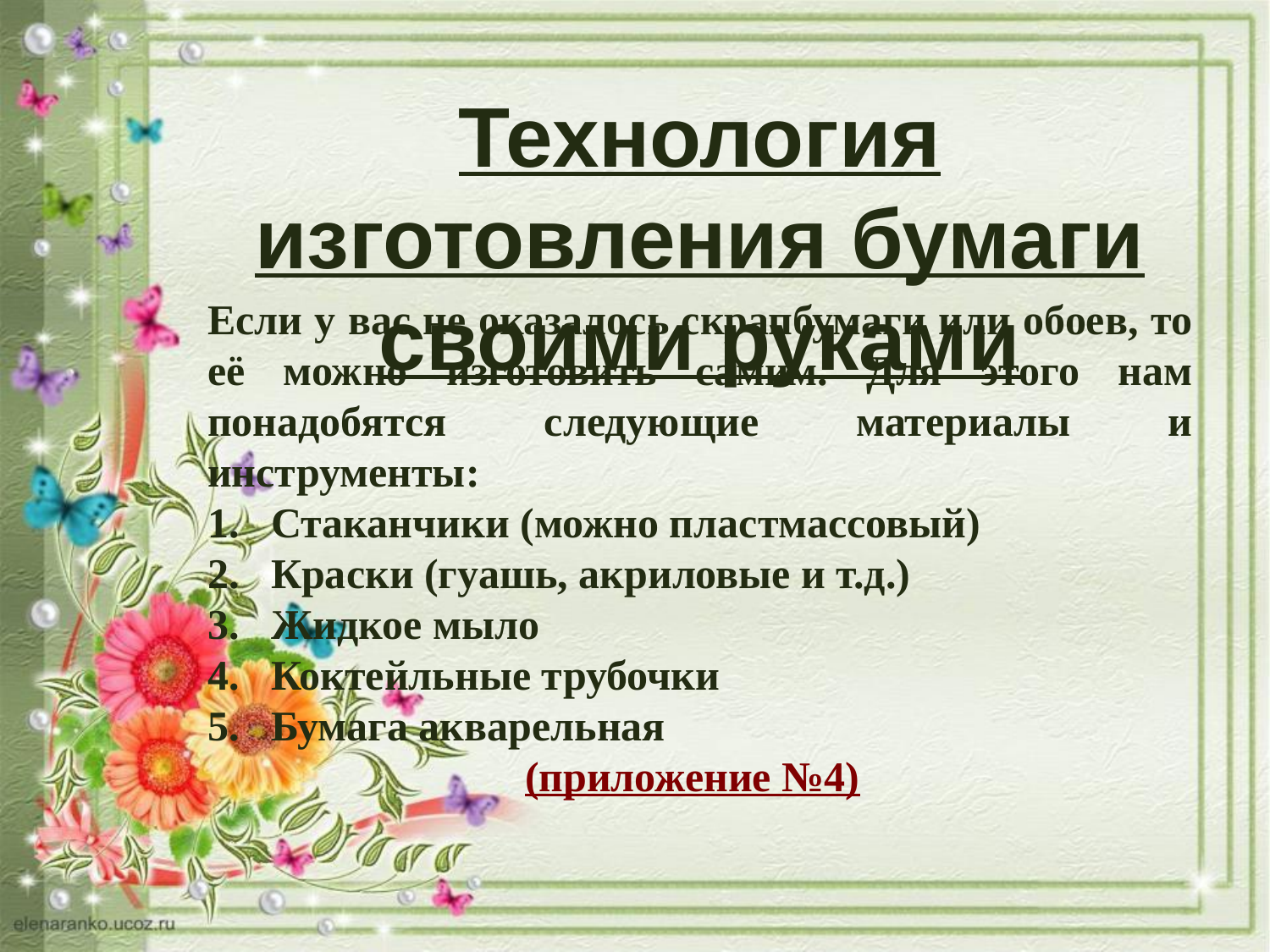

Технология изготовления бумаги своими руками
Если у вас не оказалось скрапбумаги или обоев, то её можно изготовить самим. Для этого нам понадобятся следующие материалы и инструменты:
Стаканчики (можно пластмассовый)
Краски (гуашь, акриловые и т.д.)
Жидкое мыло
Коктейльные трубочки
Бумага акварельная
                              (приложение №4)